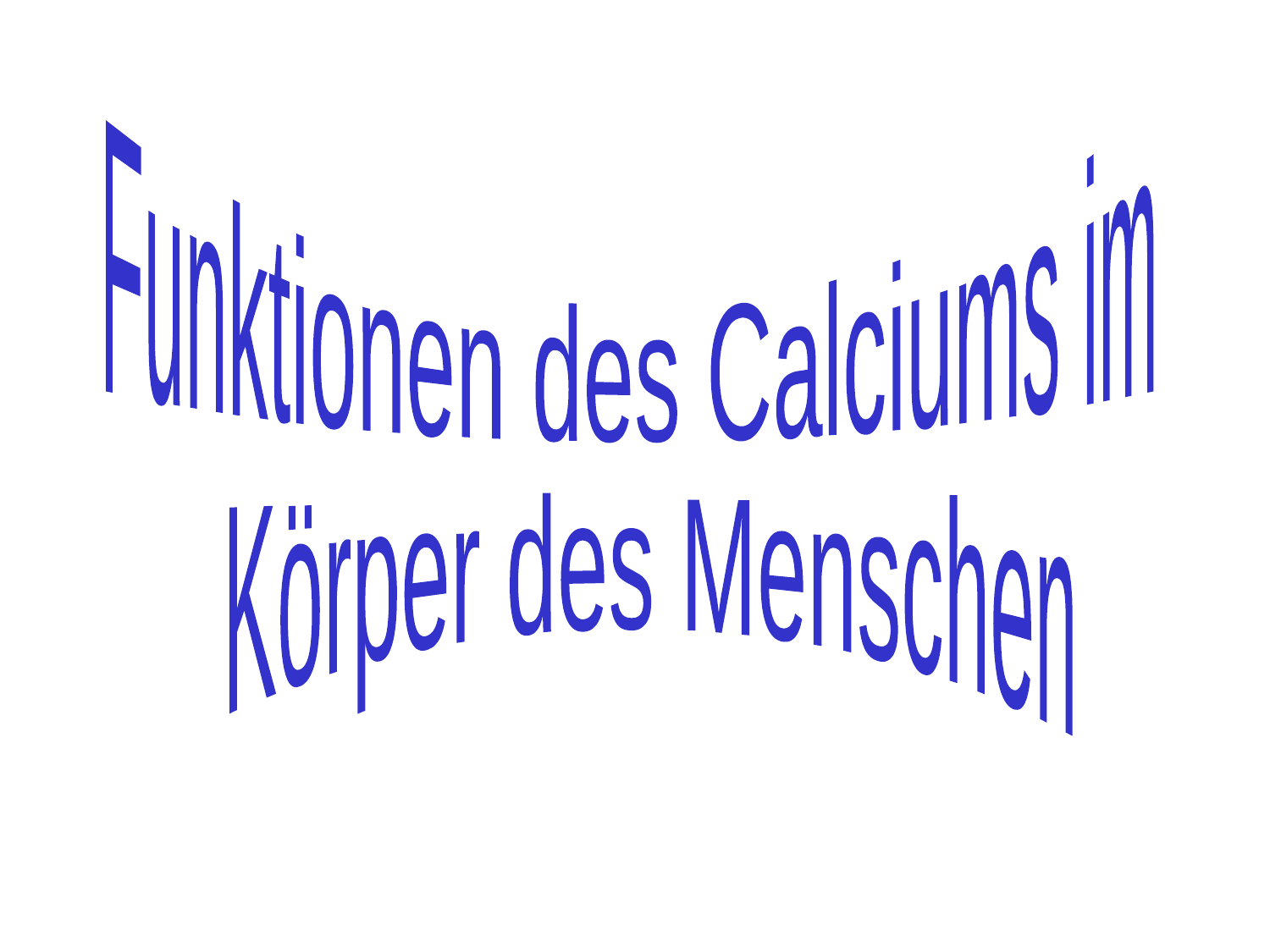

Funktionen des Calciums
 im
 Körper des Menschen